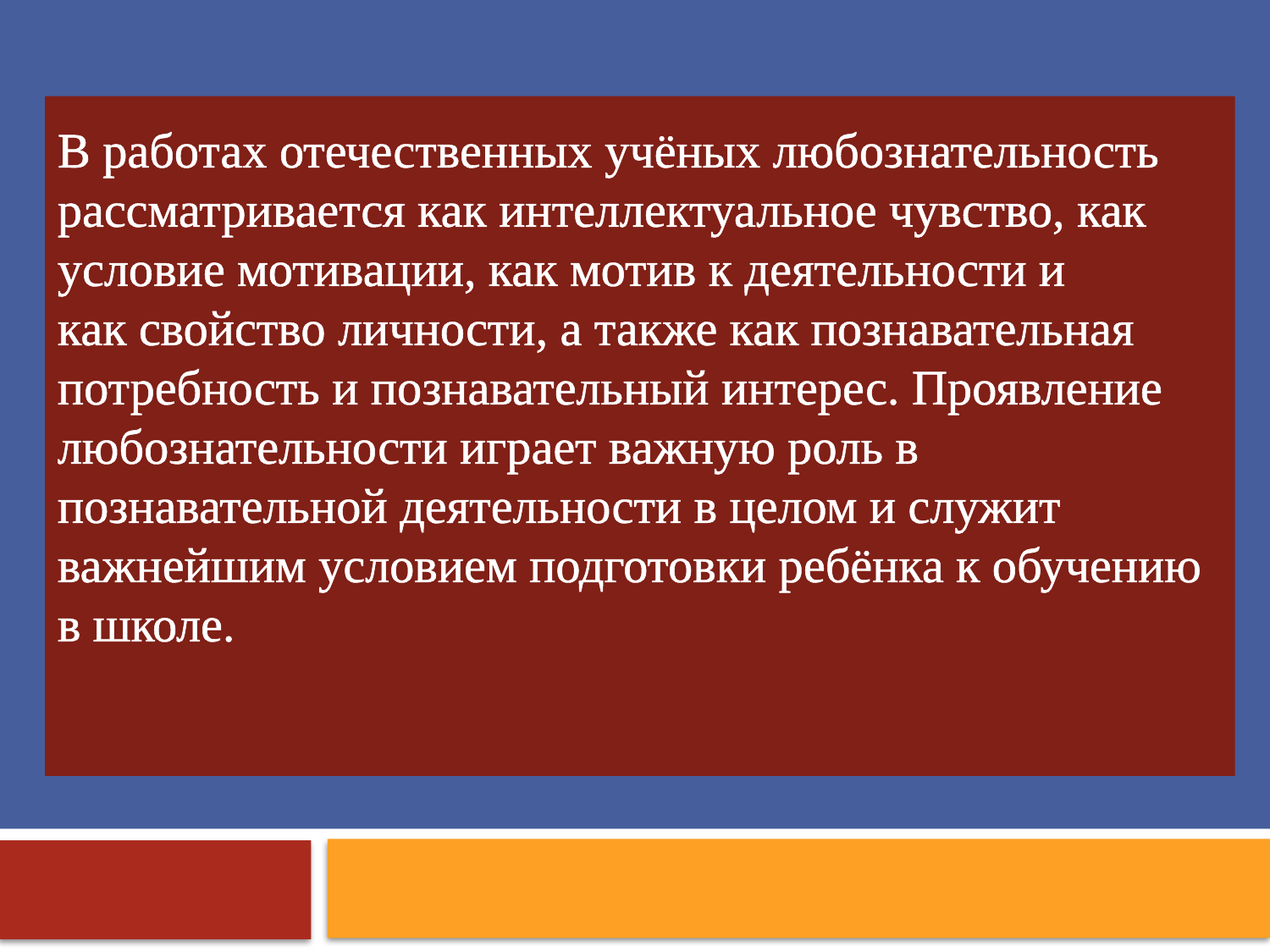

# В работах отечественных учёных любознательность рассматривается как интеллектуальное чувство, как условие мотивации, как мотив к деятельности и как свойство личности, а также как познавательная потребность и познавательный интерес. Проявление любознательности играет важную роль в познавательной деятельности в целом и служит важнейшим условием подготовки ребёнка к обучению в школе.